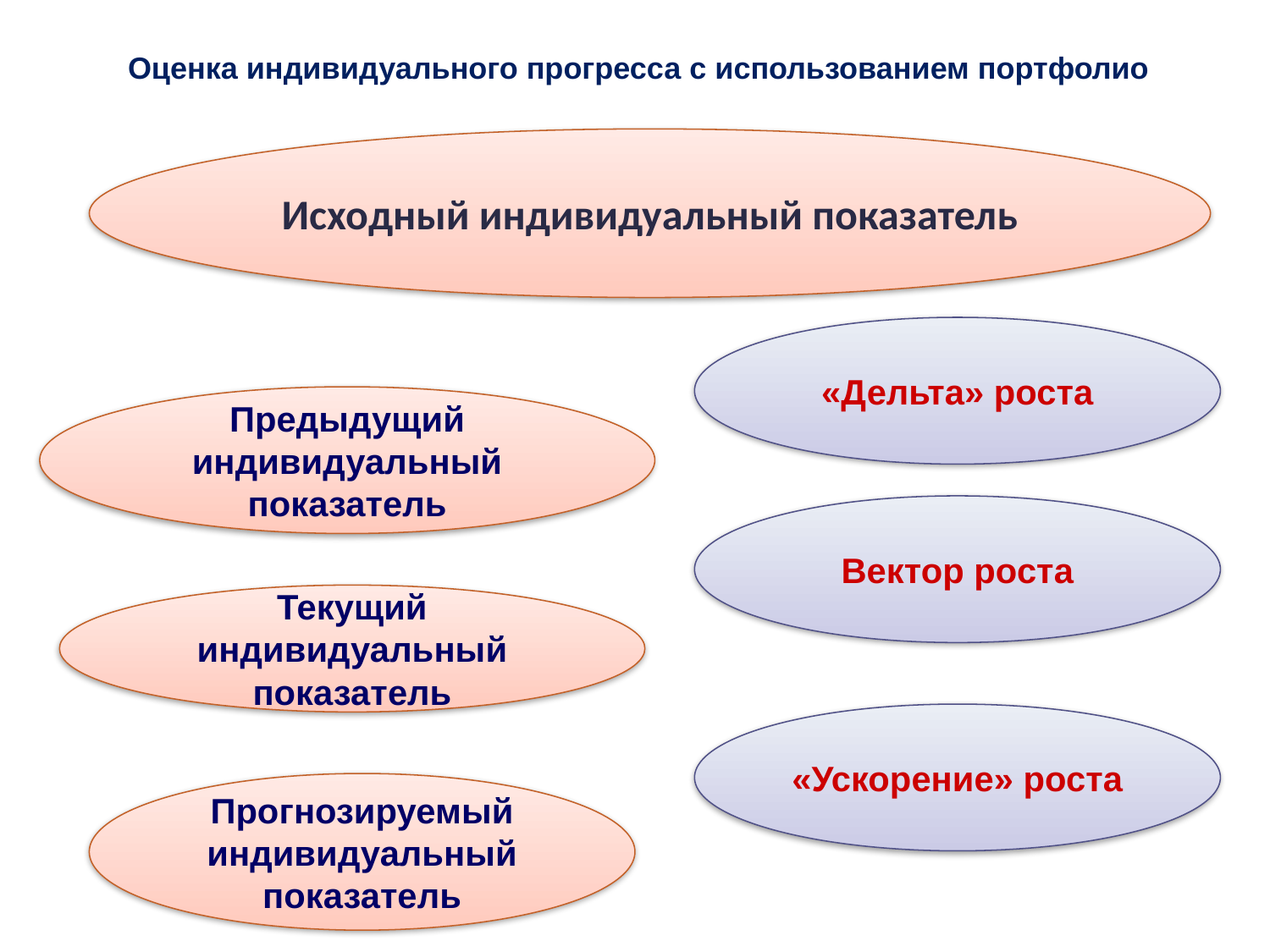

# Оценка индивидуального прогресса с использованием портфолио
Исходный индивидуальный показатель
«Дельта» роста
Предыдущий индивидуальный показатель
Вектор роста
Текущий индивидуальный показатель
«Ускорение» роста
Прогнозируемый индивидуальный показатель